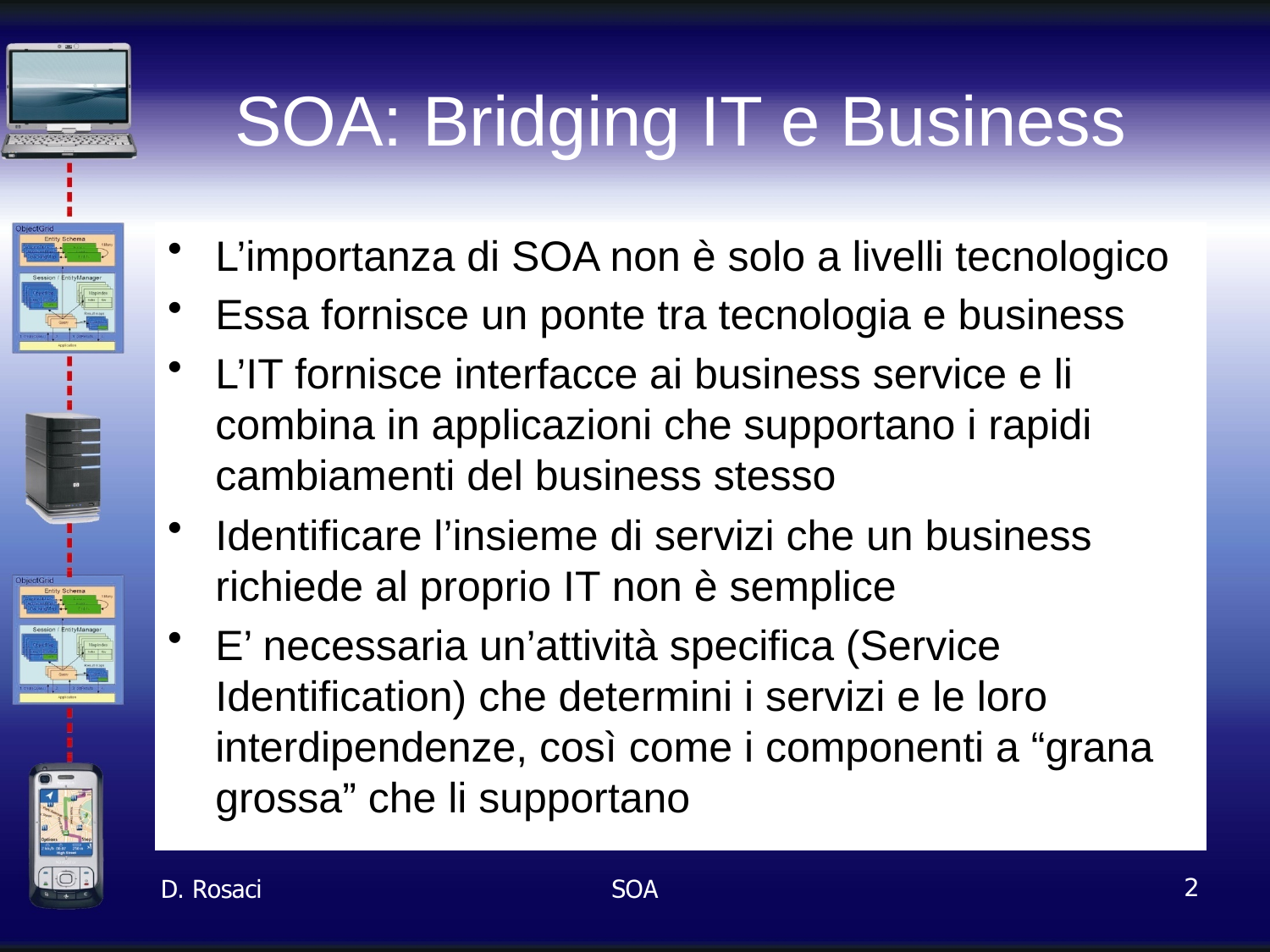

# SOA: Bridging IT e Business
L’importanza di SOA non è solo a livelli tecnologico
Essa fornisce un ponte tra tecnologia e business
L’IT fornisce interfacce ai business service e li combina in applicazioni che supportano i rapidi cambiamenti del business stesso
Identificare l’insieme di servizi che un business richiede al proprio IT non è semplice
E’ necessaria un’attività specifica (Service Identification) che determini i servizi e le loro interdipendenze, così come i componenti a “grana grossa” che li supportano

D. Rosaci
SOA